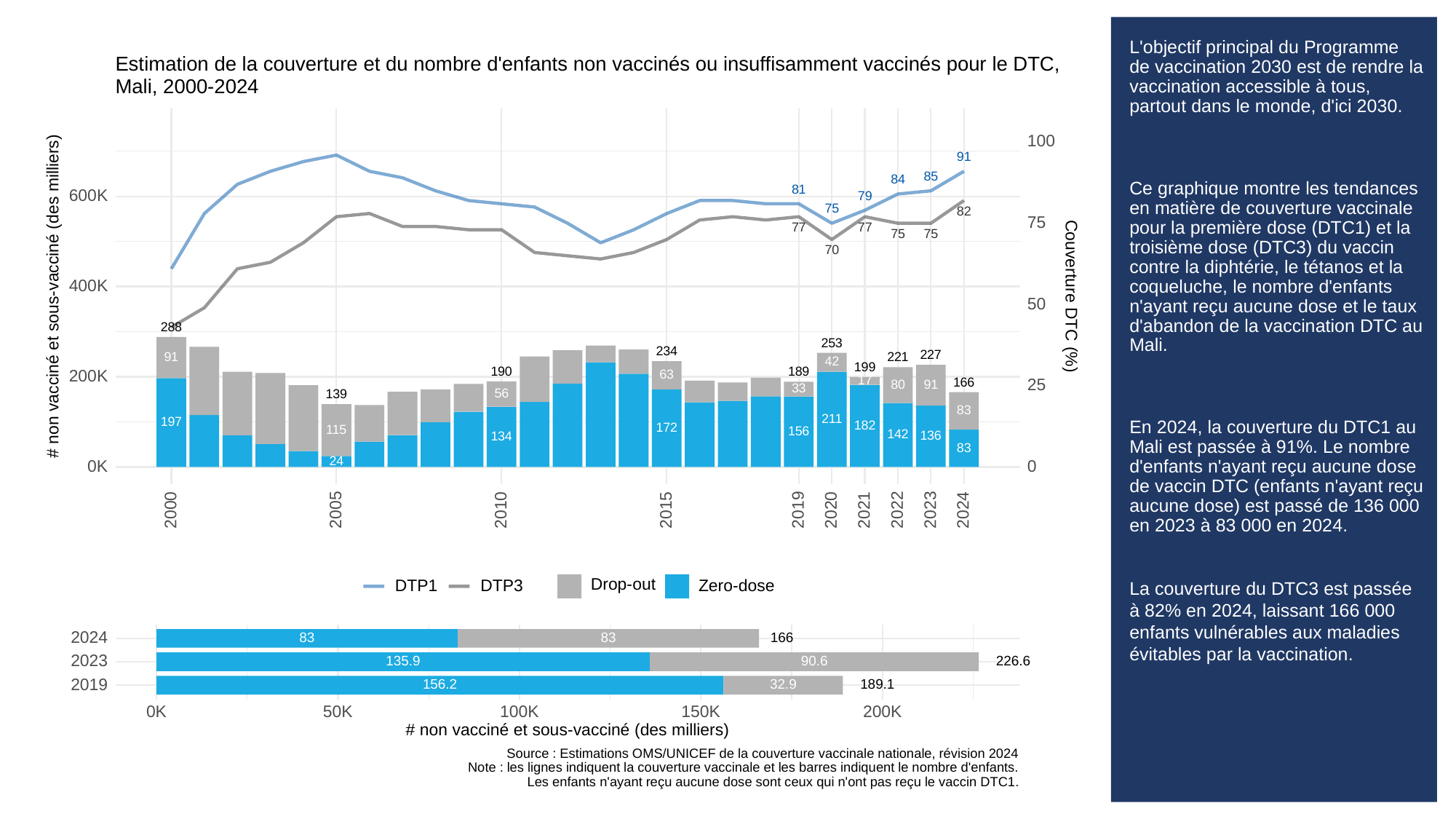

# L'objectif principal du Programme de vaccination 2030 est de rendre la vaccination accessible à tous, partout dans le monde, d'ici 2030.

Ce graphique montre les tendances en matière de couverture vaccinale pour la première dose (DTC1) et la troisième dose (DTC3) du vaccin contre la diphtérie, le tétanos et la coqueluche, le nombre d'enfants n'ayant reçu aucune dose et le taux d'abandon de la vaccination DTC au Mali.

En 2024, la couverture du DTC1 au Mali est passée à 91%. Le nombre d'enfants n'ayant reçu aucune dose de vaccin DTC (enfants n'ayant reçu aucune dose) est passé de 136 000 en 2023 à 83 000 en 2024.

La couverture du DTC3 est passée à 82% en 2024, laissant 166 000 enfants vulnérables aux maladies évitables par la vaccination.

Estimation de la couverture et du nombre d'enfants non vaccinés ou insuffisamment vaccinés pour le DTC,
Mali, 2000-2024

100

91

85
84
81
600K
79

75
82
75
77
77
75
75

70
400K

# non vacciné et sous-vacciné (des milliers)
Couverture DTC (%)
50
288

253

234

227

91
221

42

199

190
189
63
200K

17

166

25
80
91

33

56

139

83

211

197
182

172
115
156

142
136
134

83

24
0K
0

2023
2000
2005
2010
2015
2019
2020
2021
2022
2024

Drop-out
DTP3
Zero-dose
DTP1

2024
83
83
166

2023
135.9
90.6
226.6

2019
32.9
156.2
189.1

0K
50K
100K
150K
200K
# non vacciné et sous-vacciné (des milliers)
Source : Estimations OMS/UNICEF de la couverture vaccinale nationale, révision 2024
Note : les lignes indiquent la couverture vaccinale et les barres indiquent le nombre d'enfants.
Les enfants n'ayant reçu aucune dose sont ceux qui n'ont pas reçu le vaccin DTC1.